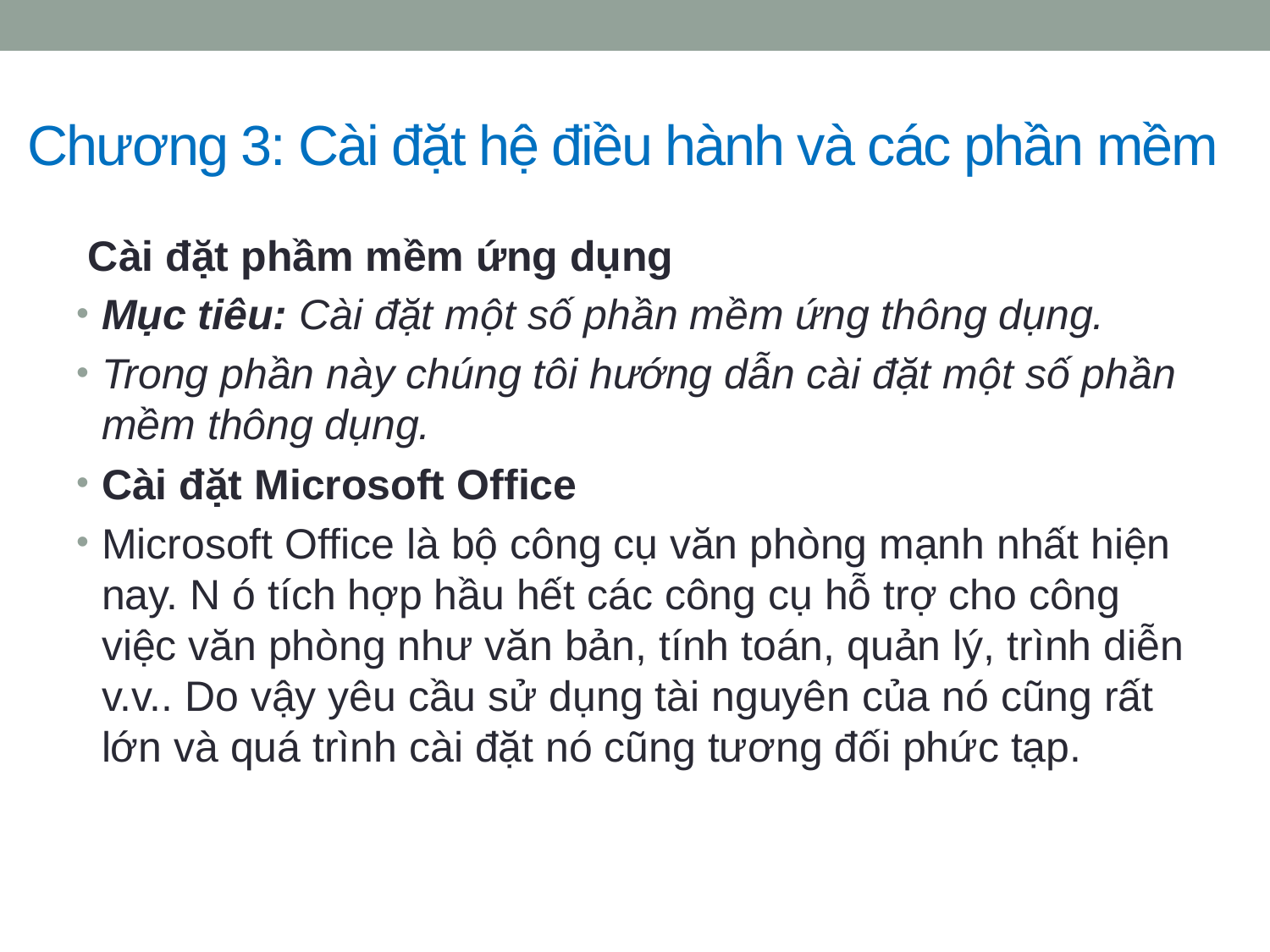

# Chương 3: Cài đặt hệ điều hành và các phần mềm
 Cài đặt phầm mềm ứng dụng
Mục tiêu: Cài đặt một số phần mềm ứng thông dụng.
Trong phần này chúng tôi hướng dẫn cài đặt một số phần mềm thông dụng.
Cài đặt Microsoft Office
Microsoft Office là bộ công cụ văn phòng mạnh nhất hiện nay. N ó tích hợp hầu hết các công cụ hỗ trợ cho công việc văn phòng như văn bản, tính toán, quản lý, trình diễn v.v.. Do vậy yêu cầu sử dụng tài nguyên của nó cũng rất lớn và quá trình cài đặt nó cũng tương đối phức tạp.